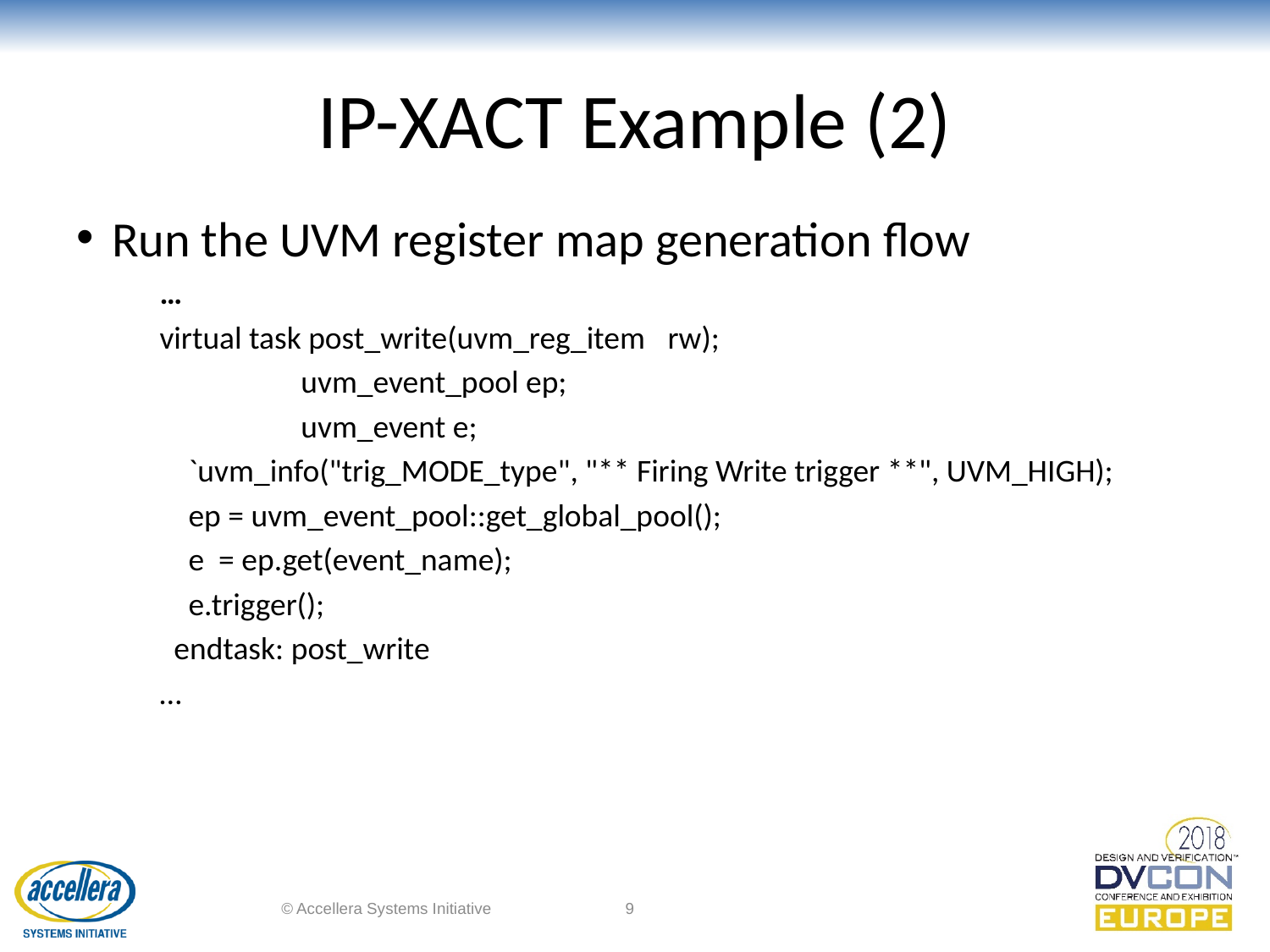

# IP-XACT Example (2)
Run the UVM register map generation flow
…
virtual task post_write(uvm_reg_item 	rw);
	  uvm_event_pool ep;
	  uvm_event e;
    `uvm_info("trig_MODE_type", "** Firing Write trigger **", UVM_HIGH);
    ep = uvm_event_pool::get_global_pool();
    e  = ep.get(event_name);
    e.trigger();
  endtask: post_write
…
© Accellera Systems Initiative
9